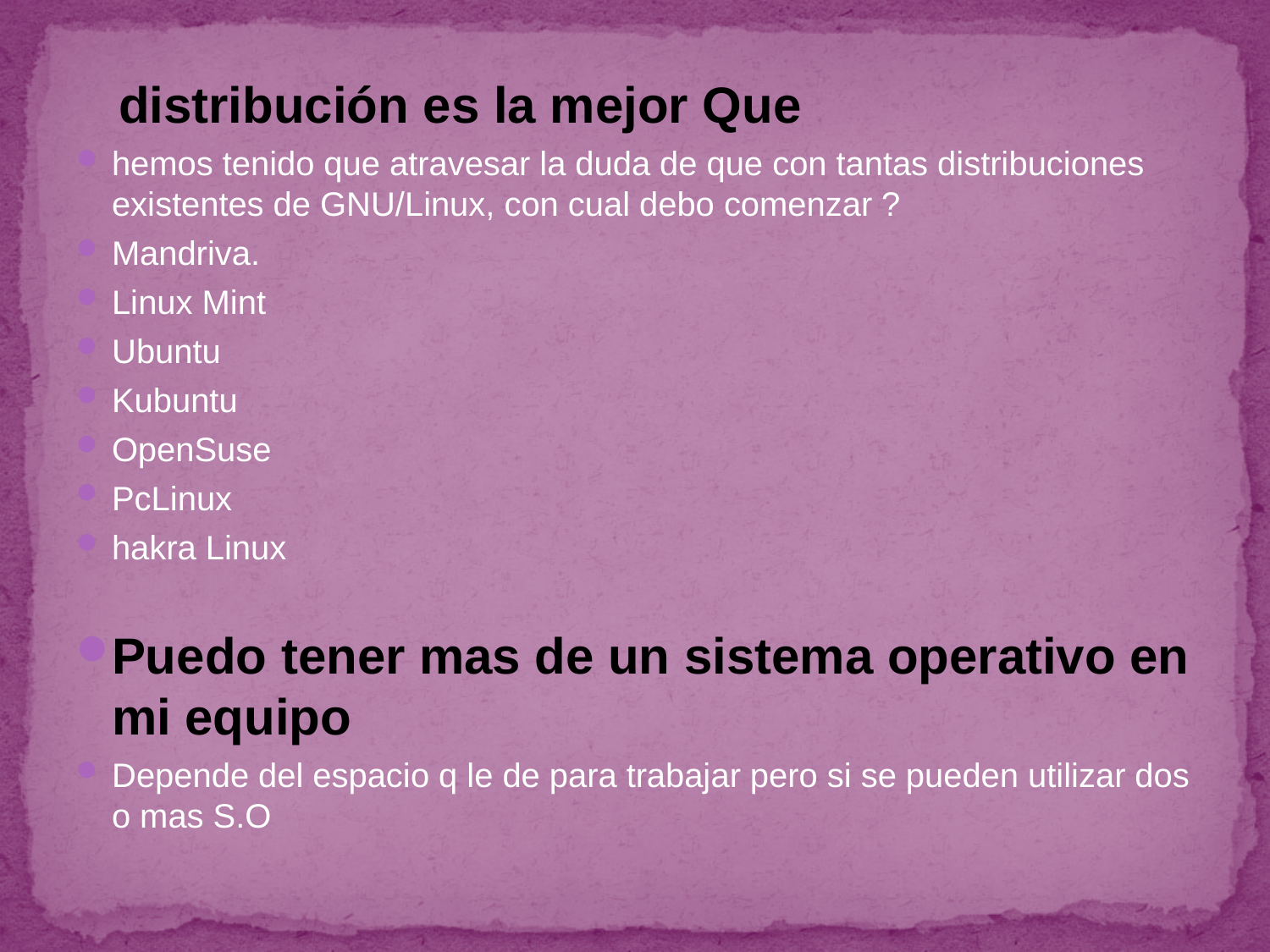

#
   distribución es la mejor Que
hemos tenido que atravesar la duda de que con tantas distribuciones existentes de GNU/Linux, con cual debo comenzar ?
Mandriva.
Linux Mint
Ubuntu
Kubuntu
OpenSuse
PcLinux
hakra Linux

Puedo tener mas de un sistema operativo en mi equipo
Depende del espacio q le de para trabajar pero si se pueden utilizar dos o mas S.O